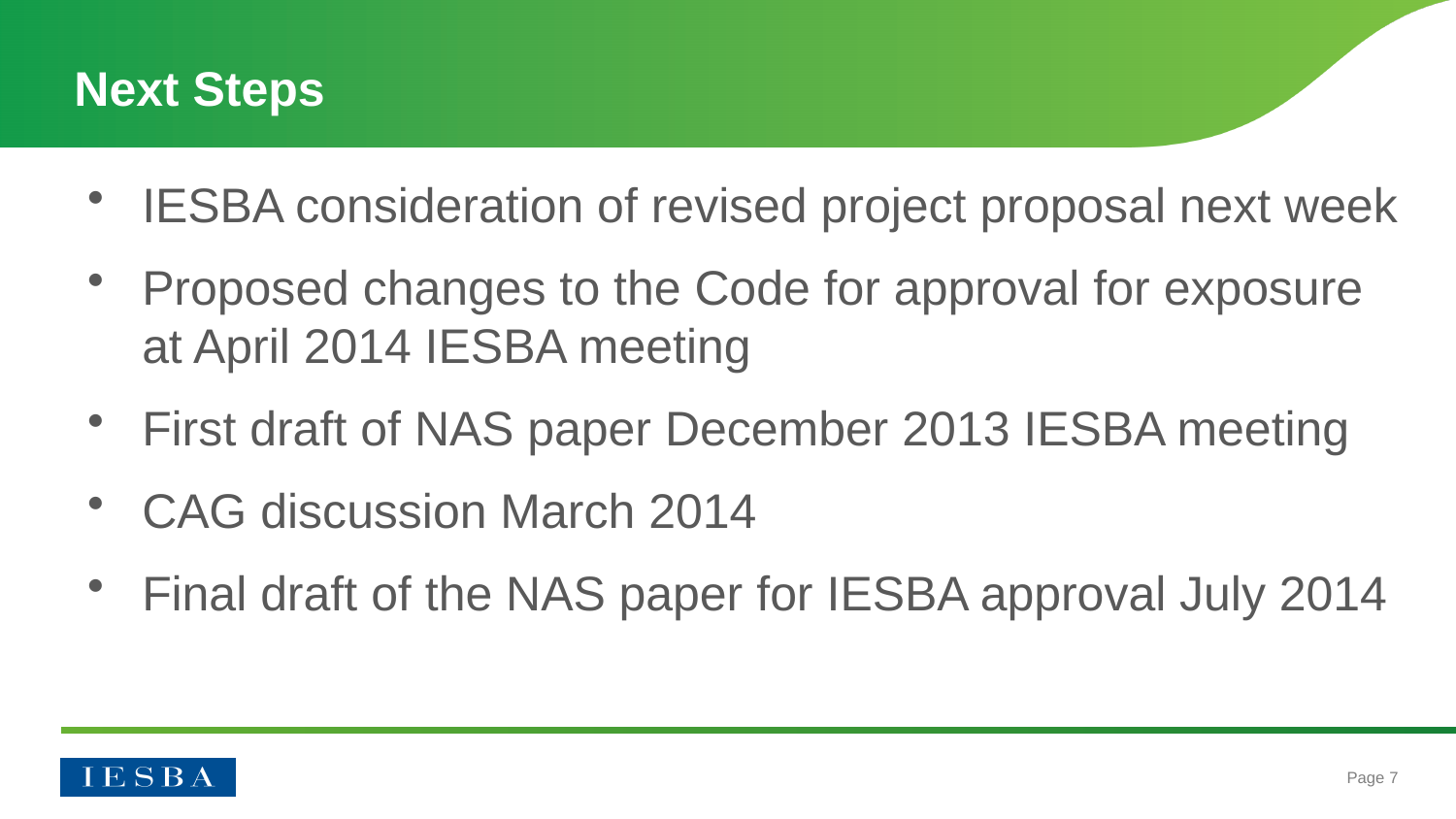

# Next Steps
IESBA consideration of revised project proposal next week
Proposed changes to the Code for approval for exposure at April 2014 IESBA meeting
First draft of NAS paper December 2013 IESBA meeting
CAG discussion March 2014
Final draft of the NAS paper for IESBA approval July 2014